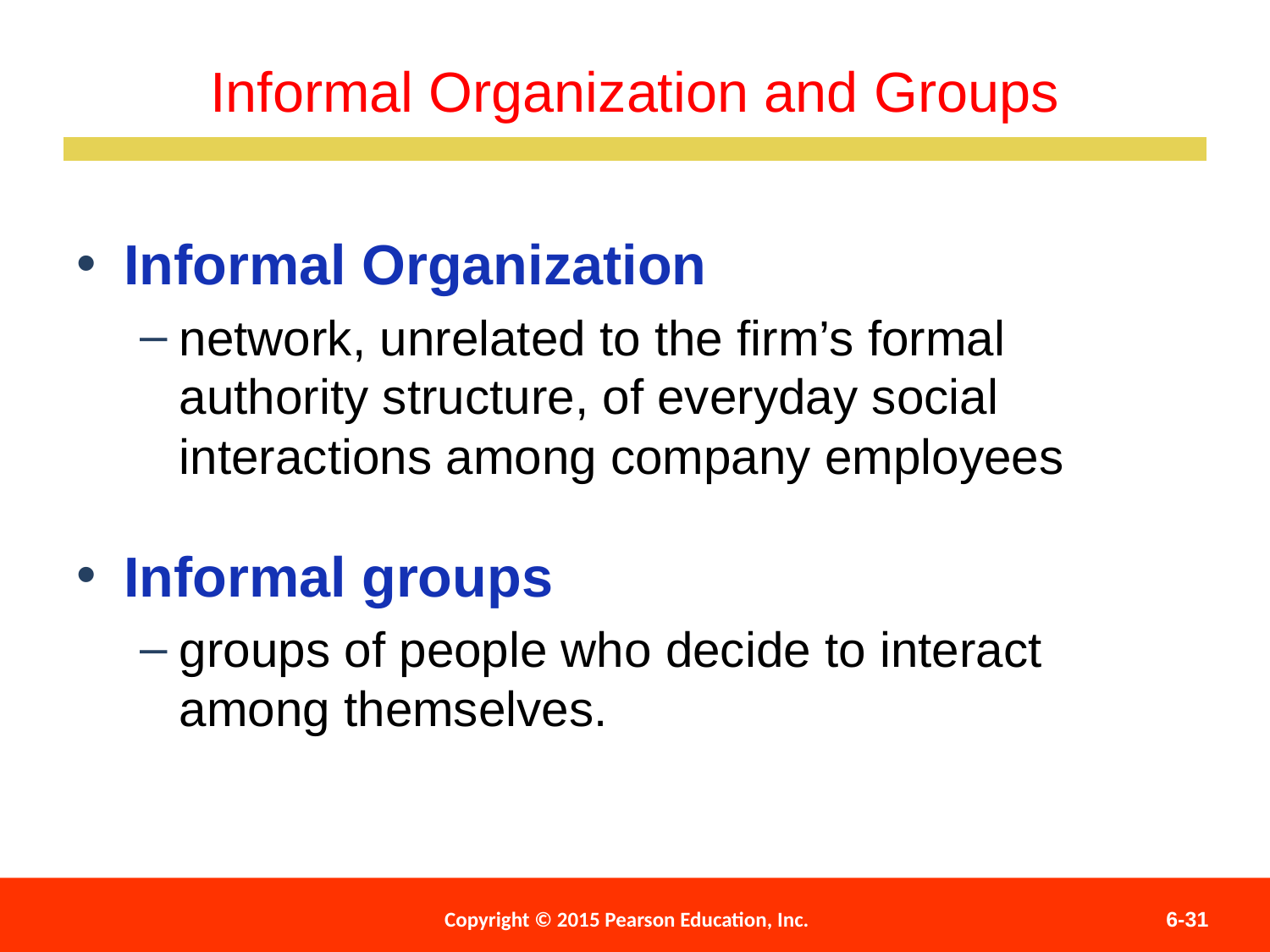

Informal Organization and Groups
Informal Organization
network, unrelated to the firm’s formal authority structure, of everyday social interactions among company employees

Informal groups
groups of people who decide to interact among themselves.